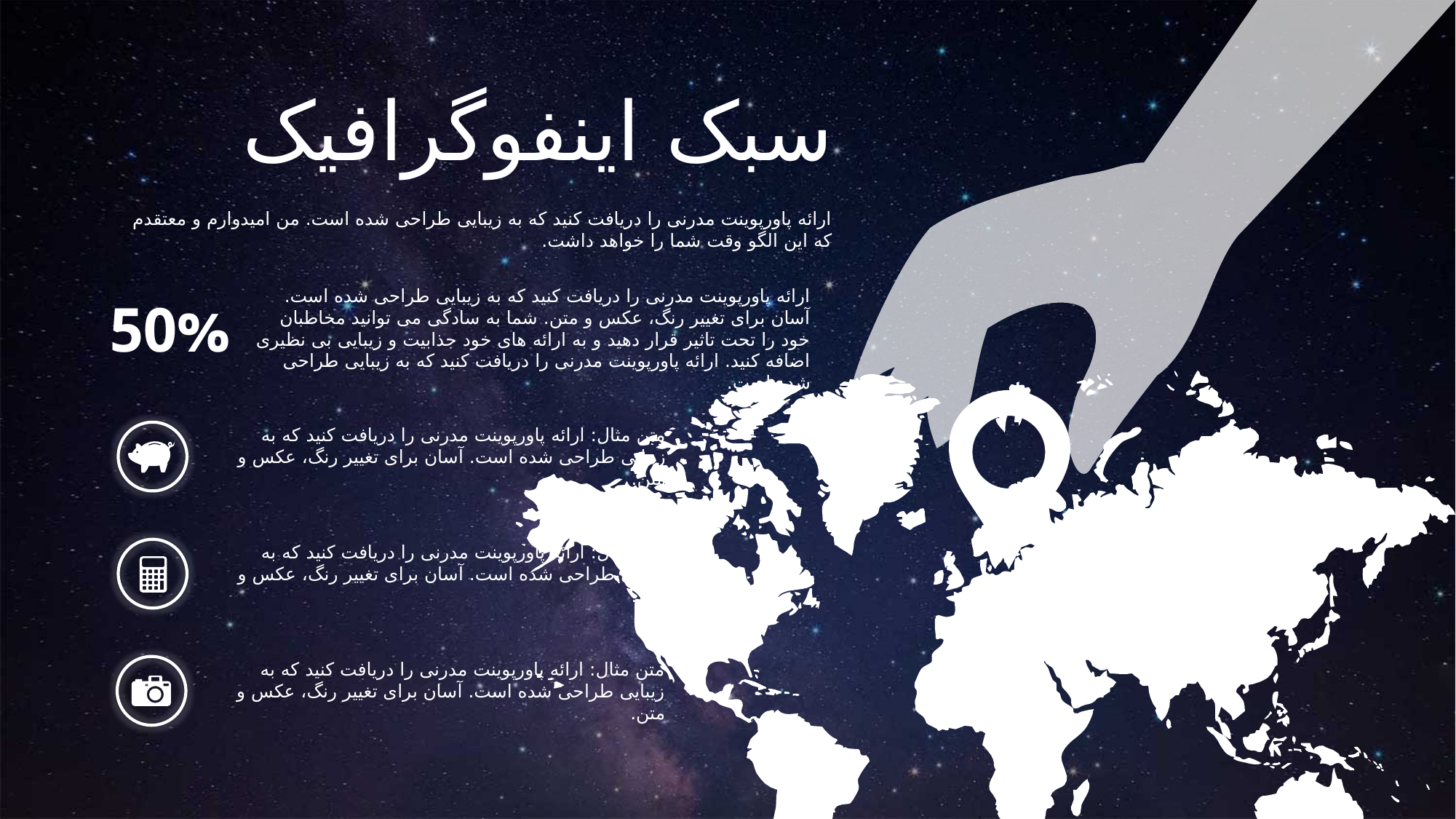

سبک اینفوگرافیک
ارائه پاورپوینت مدرنی را دریافت کنید که به زیبایی طراحی شده است. من امیدوارم و معتقدم که این الگو وقت شما را خواهد داشت.
ارائه پاورپوینت مدرنی را دریافت کنید که به زیبایی طراحی شده است. آسان برای تغییر رنگ، عکس و متن. شما به سادگی می توانید مخاطبان خود را تحت تاثیر قرار دهید و به ارائه های خود جذابیت و زیبایی بی نظیری اضافه کنید. ارائه پاورپوینت مدرنی را دریافت کنید که به زیبایی طراحی شده است.
50%

متن مثال: ارائه پاورپوینت مدرنی را دریافت کنید که به زیبایی طراحی شده است. آسان برای تغییر رنگ، عکس و متن.

متن مثال: ارائه پاورپوینت مدرنی را دریافت کنید که به زیبایی طراحی شده است. آسان برای تغییر رنگ، عکس و متن.

متن مثال: ارائه پاورپوینت مدرنی را دریافت کنید که به زیبایی طراحی شده است. آسان برای تغییر رنگ، عکس و متن.